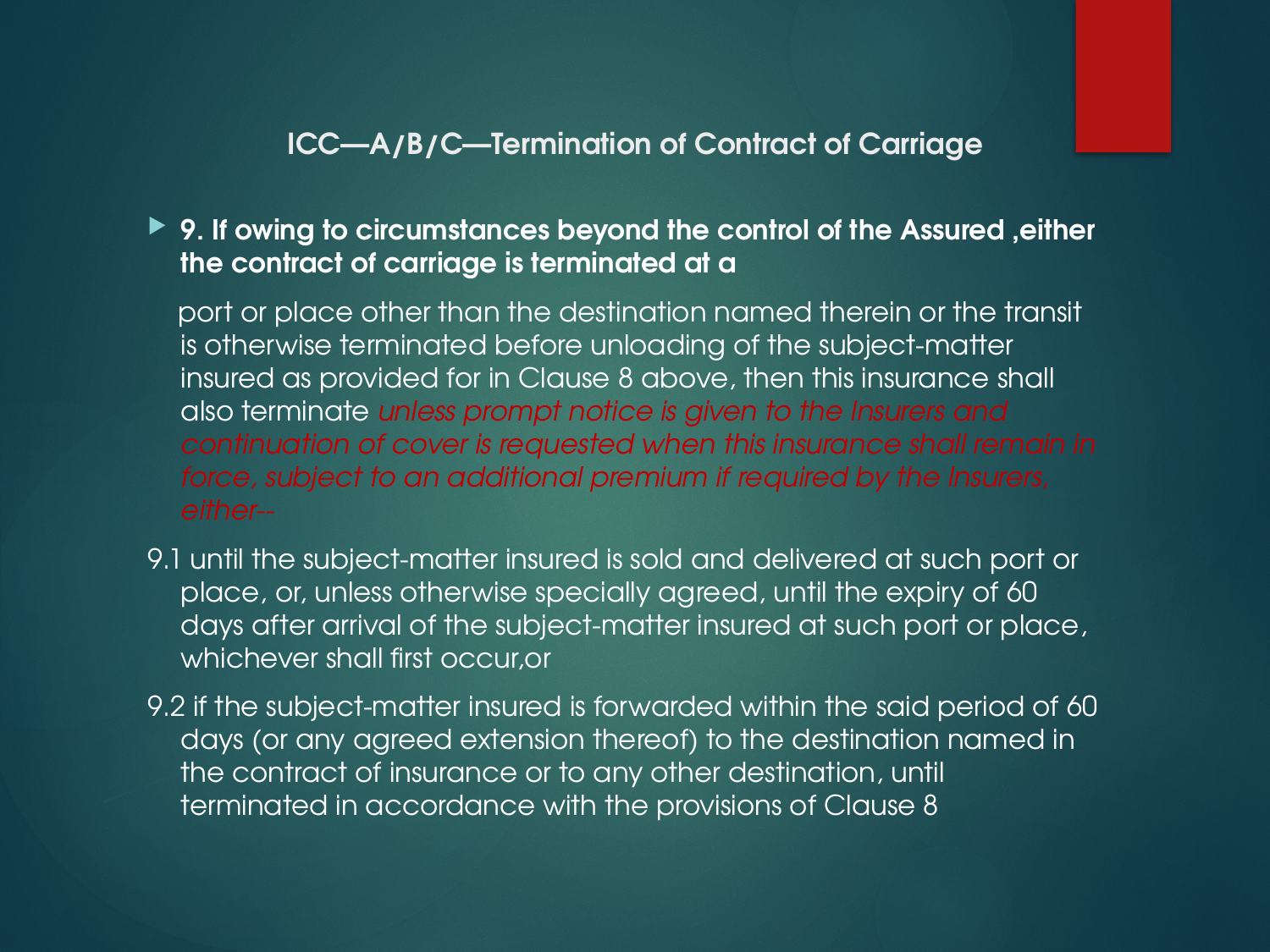

# ICC—A/B/C—Termination of Contract of Carriage
9. If owing to circumstances beyond the control of the Assured ,either the contract of carriage is terminated at a
    port or place other than the destination named therein or the transit is otherwise terminated before unloading of the subject-matter insured as provided for in Clause 8 above, then this insurance shall also terminate unless prompt notice is given to the Insurers and continuation of cover is requested when this insurance shall remain in force, subject to an additional premium if required by the Insurers, either--
9.1 until the subject-matter insured is sold and delivered at such port or place, or, unless otherwise specially agreed, until the expiry of 60 days after arrival of the subject-matter insured at such port or place, whichever shall first occur,or
9.2 if the subject-matter insured is forwarded within the said period of 60 days (or any agreed extension thereof) to the destination named in the contract of insurance or to any other destination, until terminated in accordance with the provisions of Clause 8